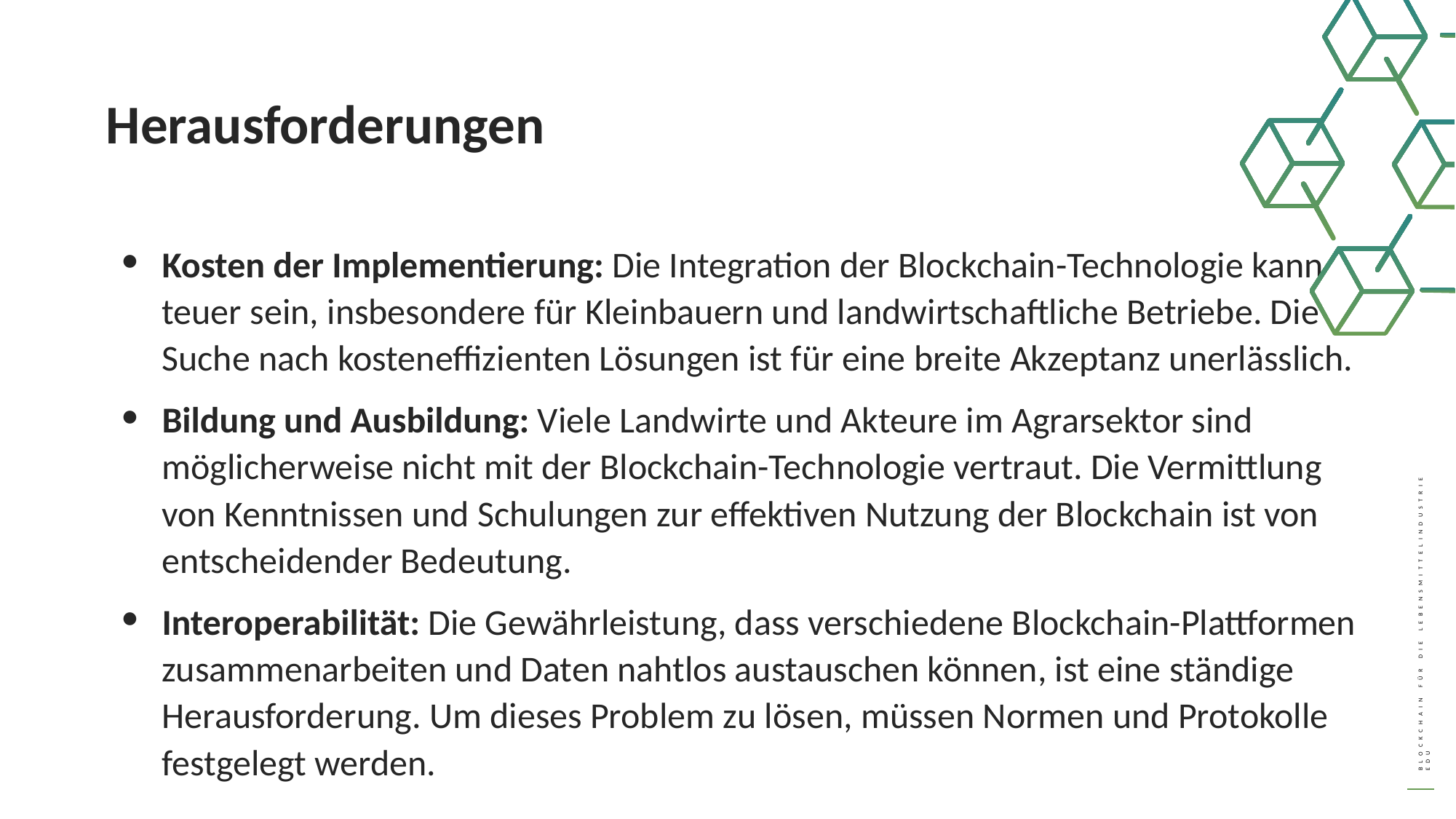

Herausforderungen
Kosten der Implementierung: Die Integration der Blockchain-Technologie kann teuer sein, insbesondere für Kleinbauern und landwirtschaftliche Betriebe. Die Suche nach kosteneffizienten Lösungen ist für eine breite Akzeptanz unerlässlich.
Bildung und Ausbildung: Viele Landwirte und Akteure im Agrarsektor sind möglicherweise nicht mit der Blockchain-Technologie vertraut. Die Vermittlung von Kenntnissen und Schulungen zur effektiven Nutzung der Blockchain ist von entscheidender Bedeutung.
Interoperabilität: Die Gewährleistung, dass verschiedene Blockchain-Plattformen zusammenarbeiten und Daten nahtlos austauschen können, ist eine ständige Herausforderung. Um dieses Problem zu lösen, müssen Normen und Protokolle festgelegt werden.